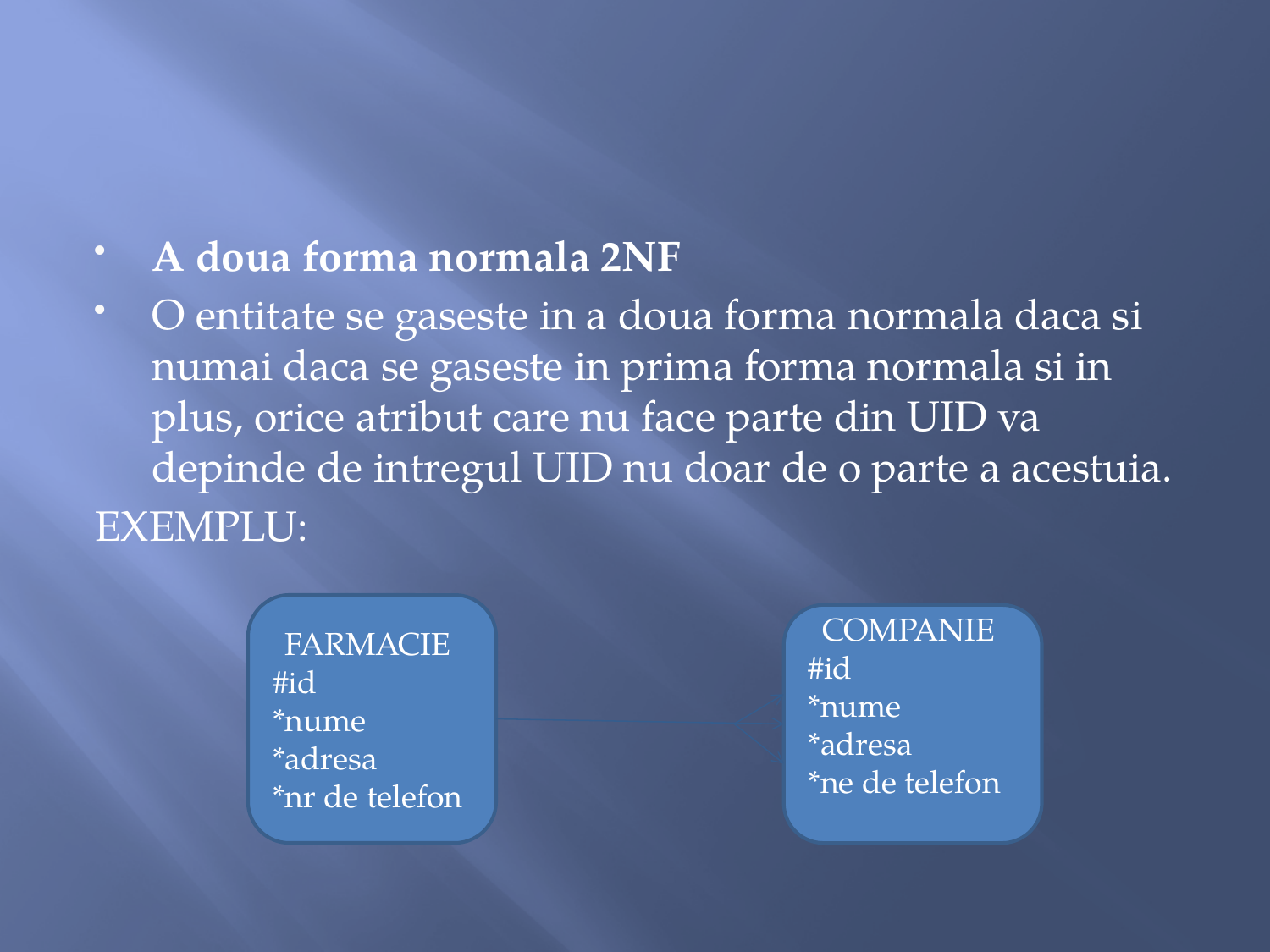

#
A doua forma normala 2NF
O entitate se gaseste in a doua forma normala daca si numai daca se gaseste in prima forma normala si in plus, orice atribut care nu face parte din UID va depinde de intregul UID nu doar de o parte a acestuia.
EXEMPLU:

FARMACIE
#id
*nume
*adresa
*nr de telefon
COMPANIE
#id
*nume
*adresa
*ne de telefon